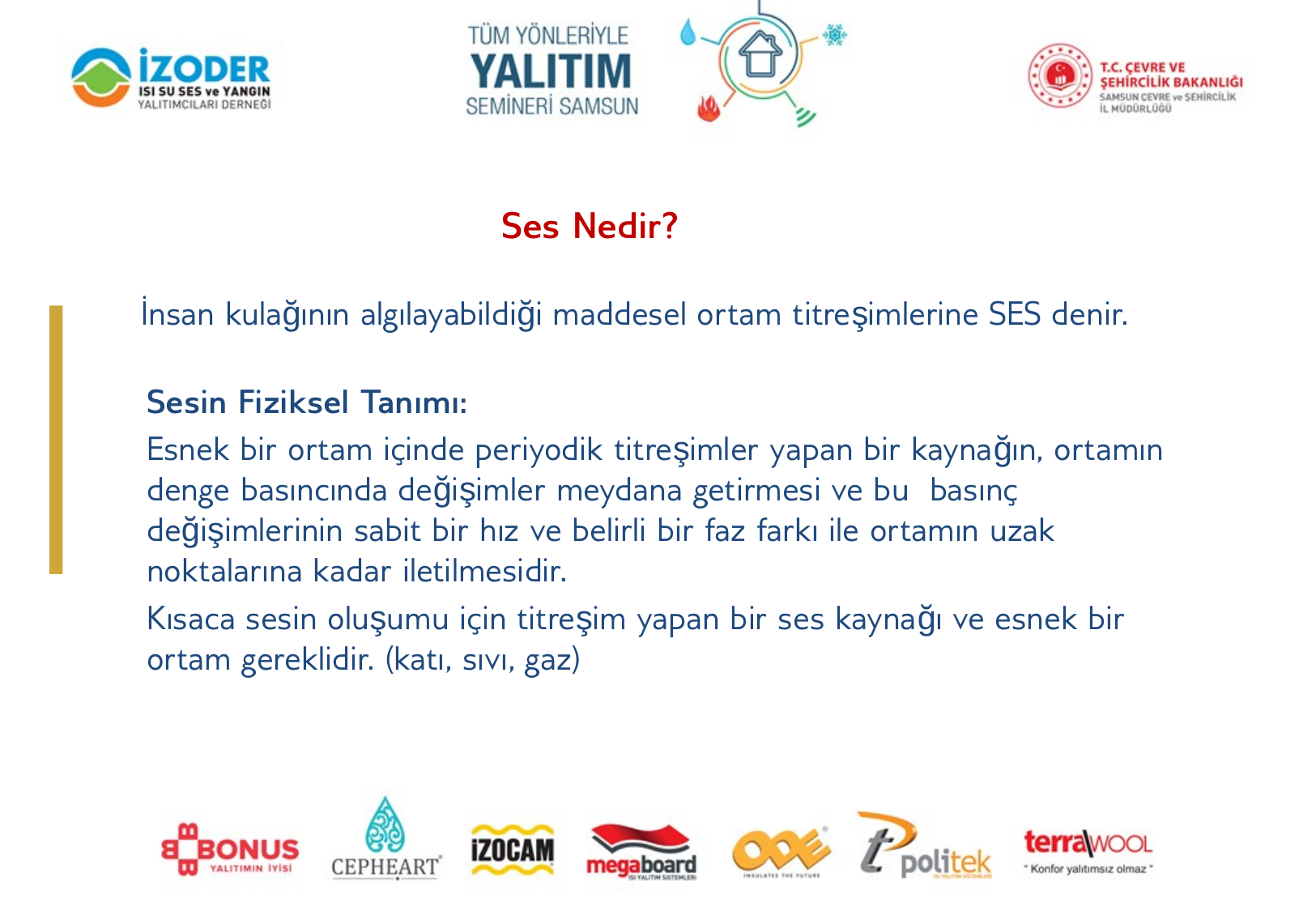

Ses Nedir?
 İnsan kulağının algılayabildiği maddesel ortam titreşimlerine SES denir.

Sesin Fiziksel Tanımı:
Esnek bir ortam içinde periyodik titreşimler yapan bir kaynağın, ortamın denge basıncında değişimler meydana getirmesi ve bu  basınç değişimlerinin sabit bir hız ve belirli bir faz farkı ile ortamın uzak noktalarına kadar iletilmesidir.
Kısaca sesin oluşumu için titreşim yapan bir ses kaynağı ve esnek bir ortam gereklidir. (katı, sıvı, gaz)